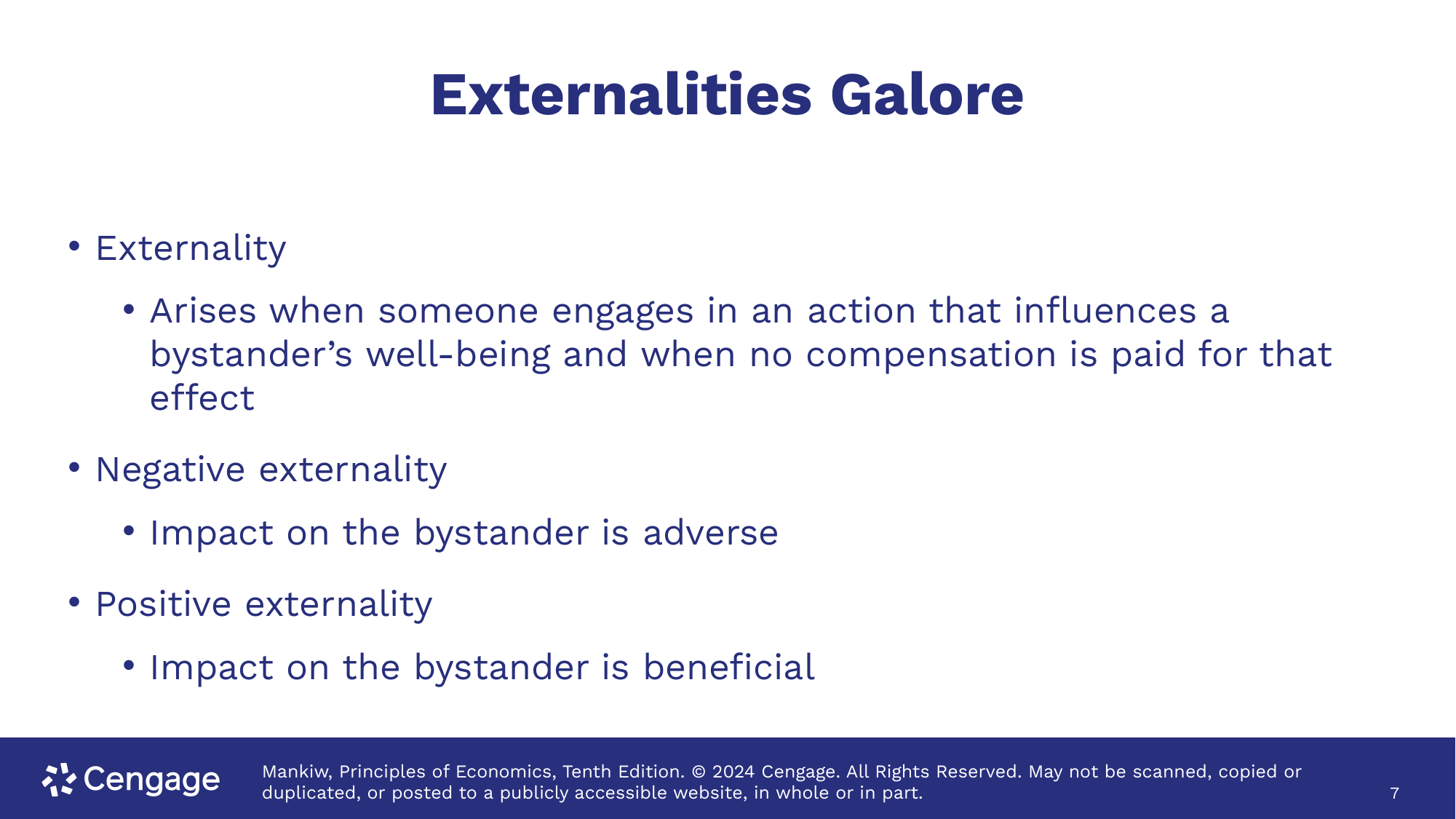

# Externalities Galore
Externality
Arises when someone engages in an action that influences a bystander’s well-being and when no compensation is paid for that effect
Negative externality
Impact on the bystander is adverse
Positive externality
Impact on the bystander is beneficial